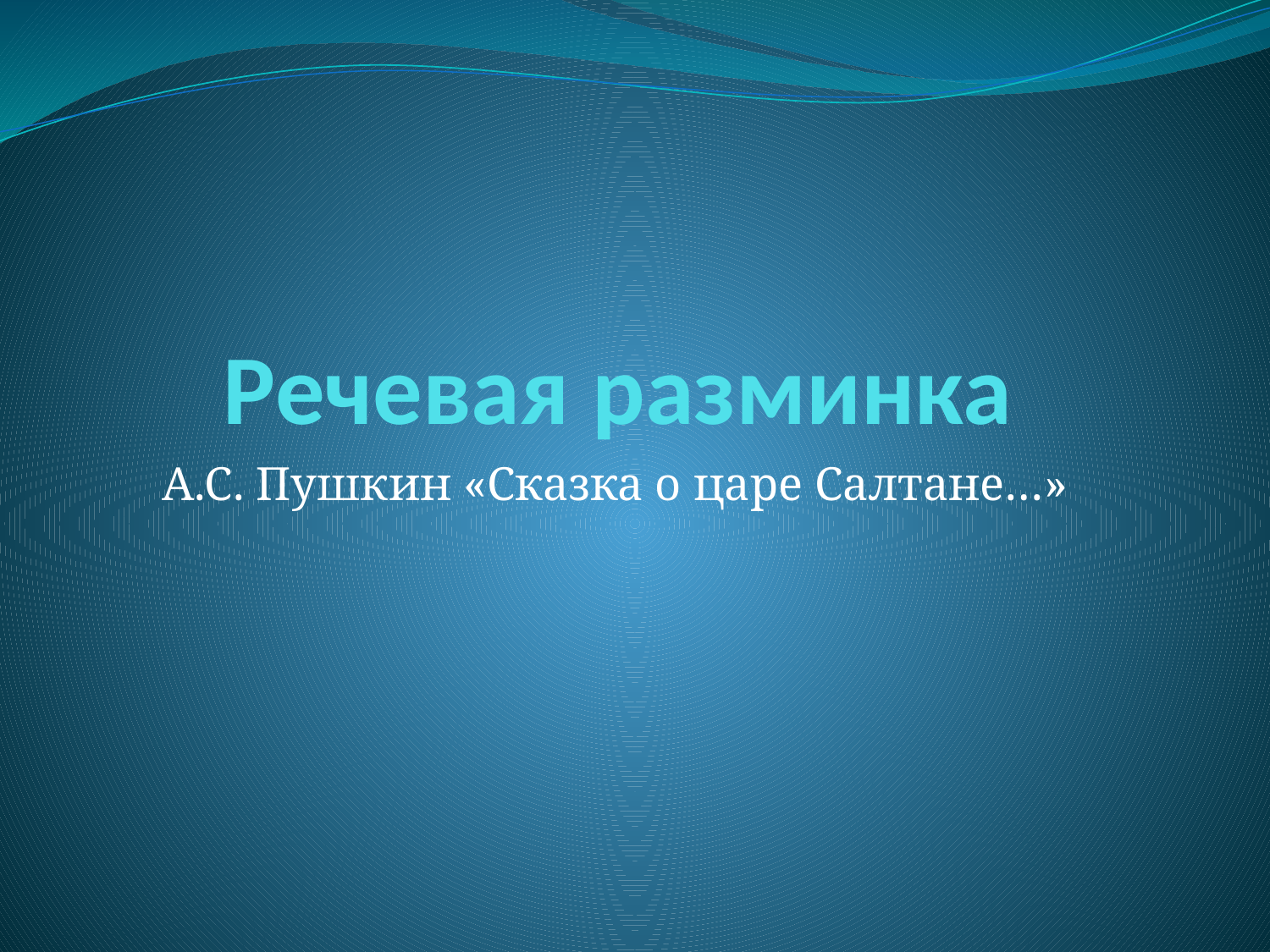

# Речевая разминка
А.С. Пушкин «Сказка о царе Салтане…»